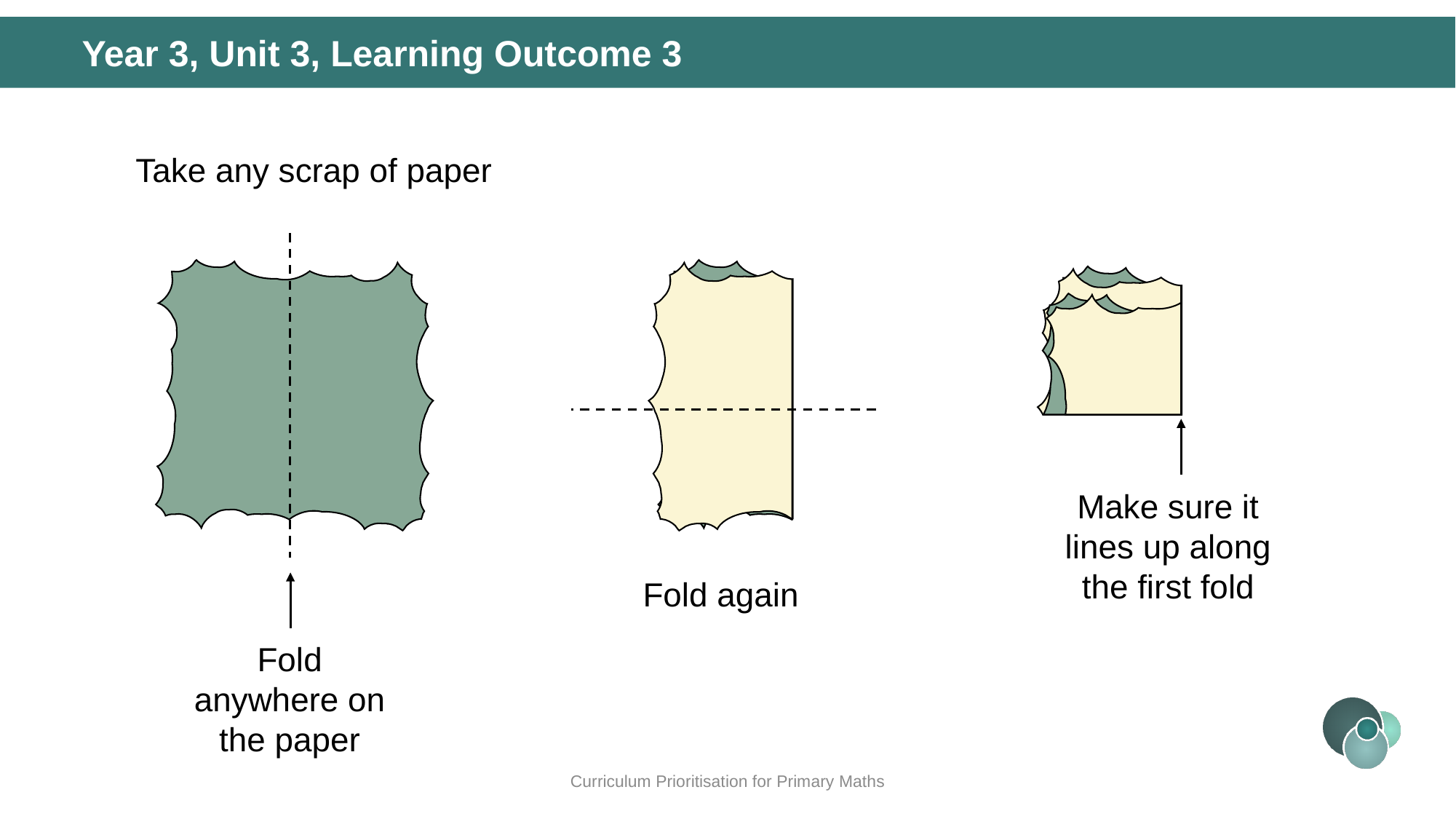

Year 3, Unit 3, Learning Outcome 3
Take any scrap of paper

Make sure it lines up along the first fold
Fold again
Fold anywhere on the paper
Curriculum Prioritisation for Primary Maths